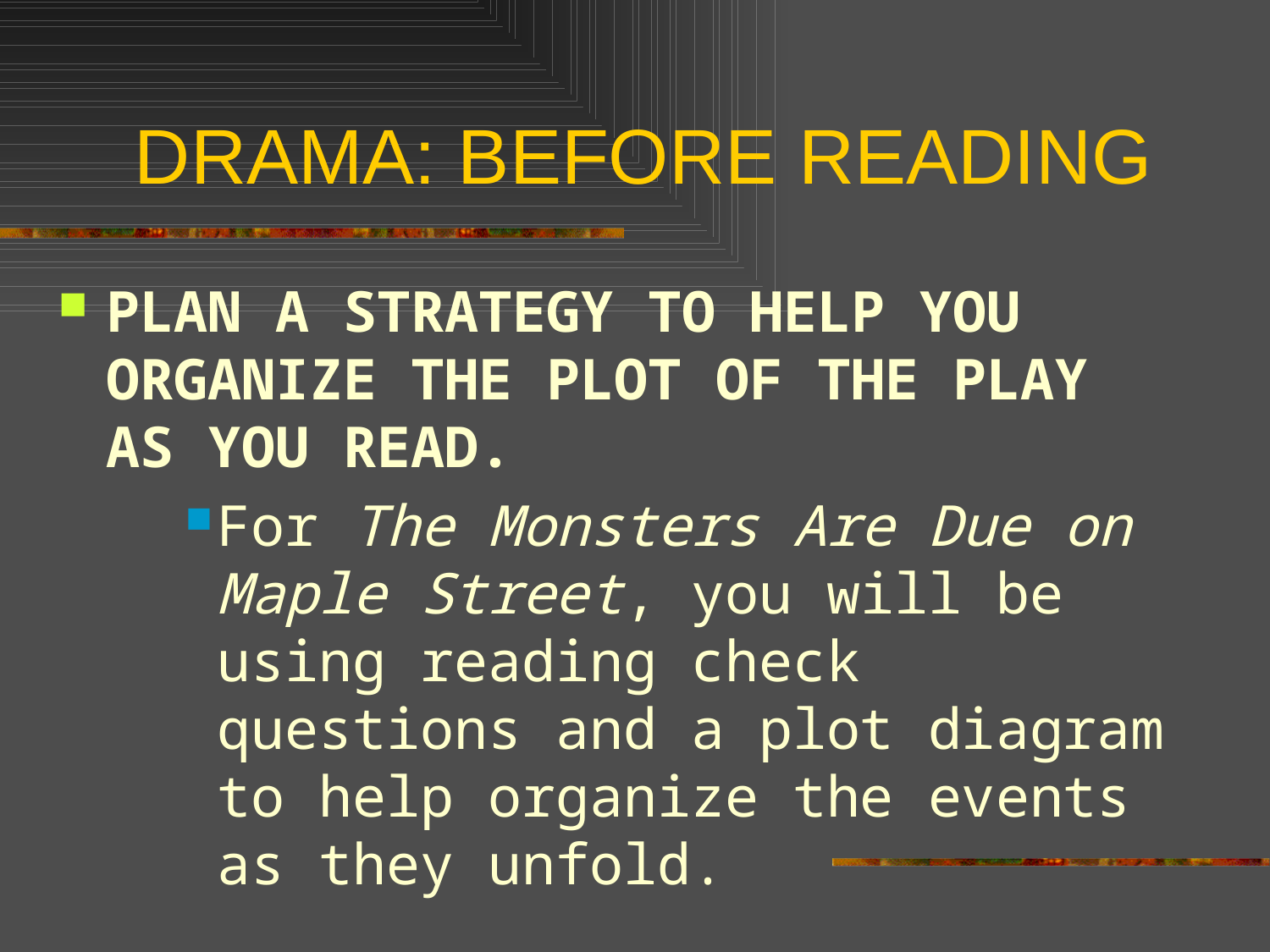

# DRAMA: BEFORE READING
PLAN A STRATEGY TO HELP YOU ORGANIZE THE PLOT OF THE PLAY AS YOU READ.
For The Monsters Are Due on Maple Street, you will be using reading check questions and a plot diagram to help organize the events as they unfold.